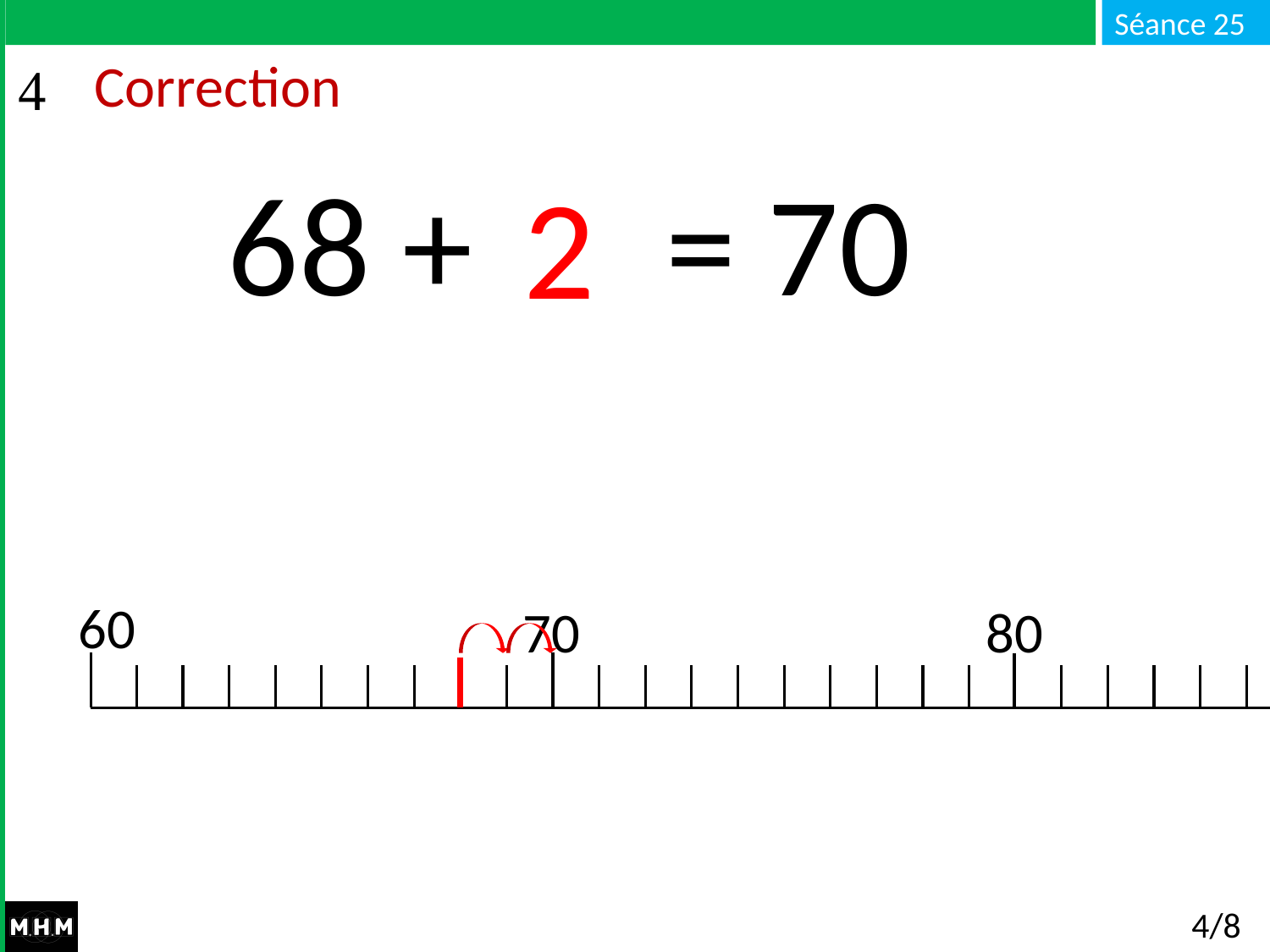

# Correction
 68 + …  = 70
2
60
80
70

4/8